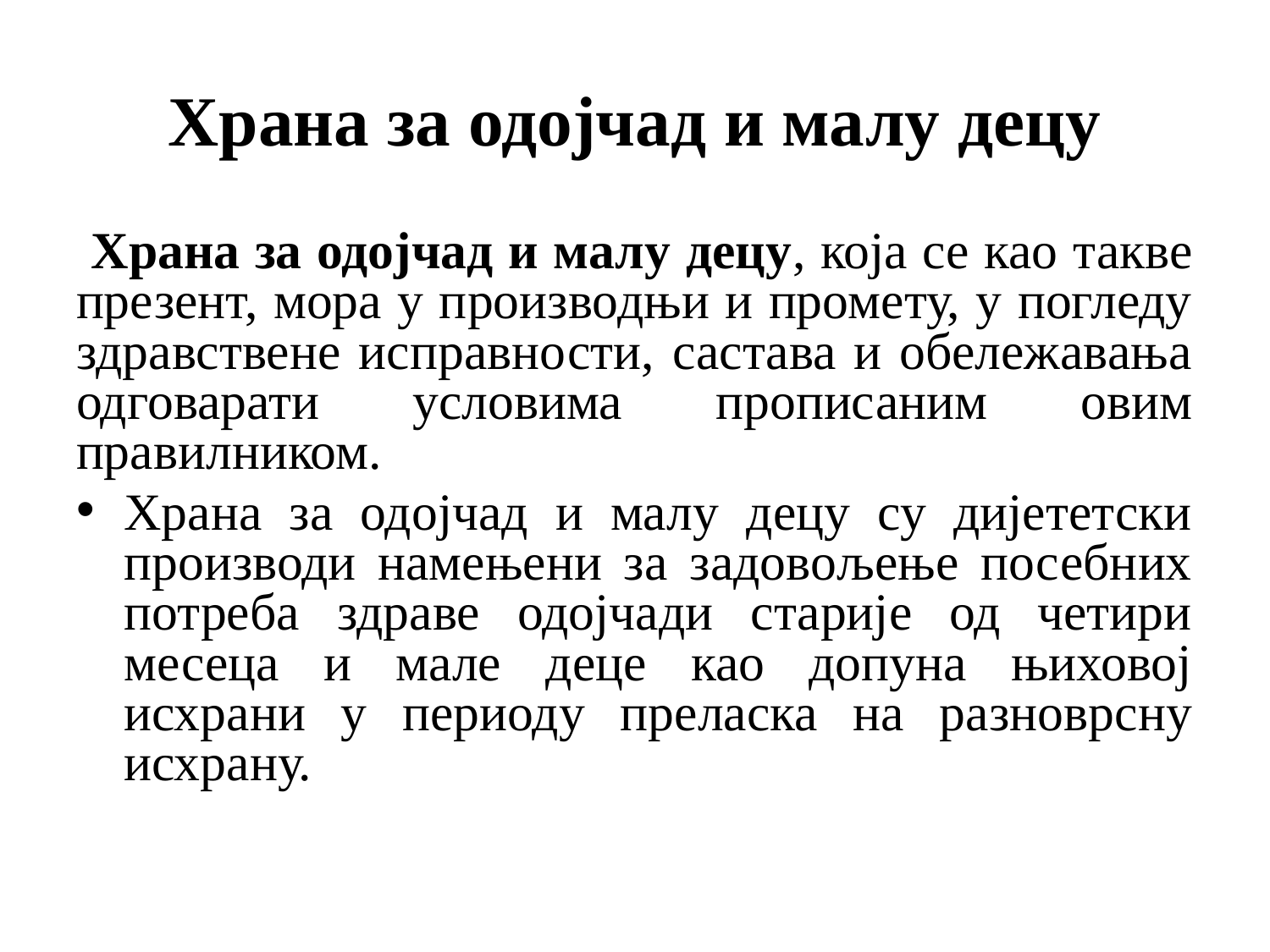

# Храна за одојчад и малу децу
 Храна за одојчад и малу децу, која се као такве презент, мора у производњи и промету, у погледу здравствене исправности, састава и обележавања одговарати условима прописаним овим правилником.
Храна за одојчад и малу децу су дијететски производи намењени за задовољење посебних потреба здраве одојчади старије од четири месеца и мале деце као допуна њиховој исхрани у периоду преласка на разноврсну исхрану.